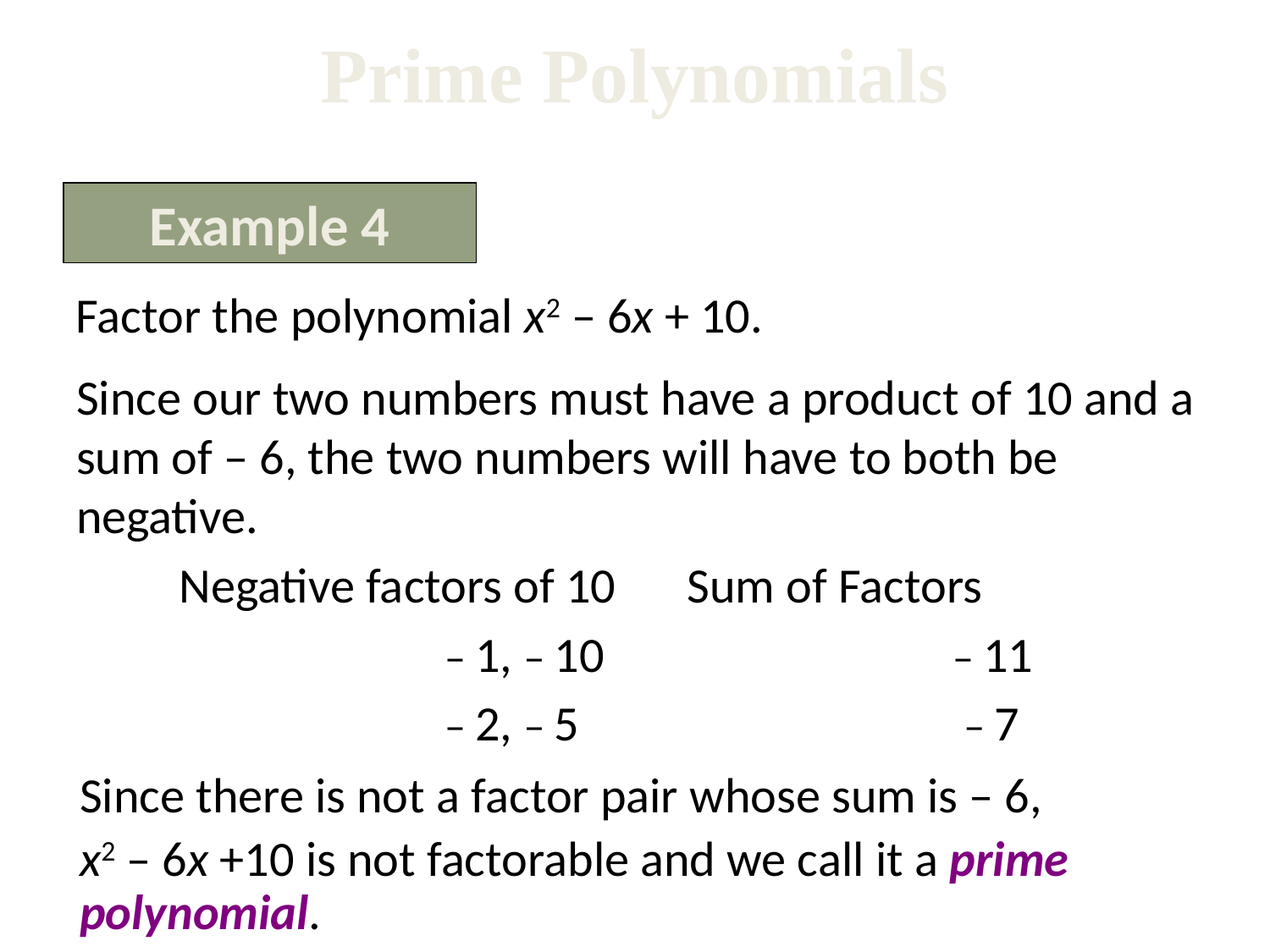

Prime Polynomials
Example 4
Factor the polynomial x2 – 6x + 10.
Since our two numbers must have a product of 10 and a sum of – 6, the two numbers will have to both be negative.
	Negative factors of 10	Sum of Factors
			 – 1, – 10			 – 11
			 – 2, – 5			  – 7
Since there is not a factor pair whose sum is – 6,
x2 – 6x +10 is not factorable and we call it a prime polynomial.